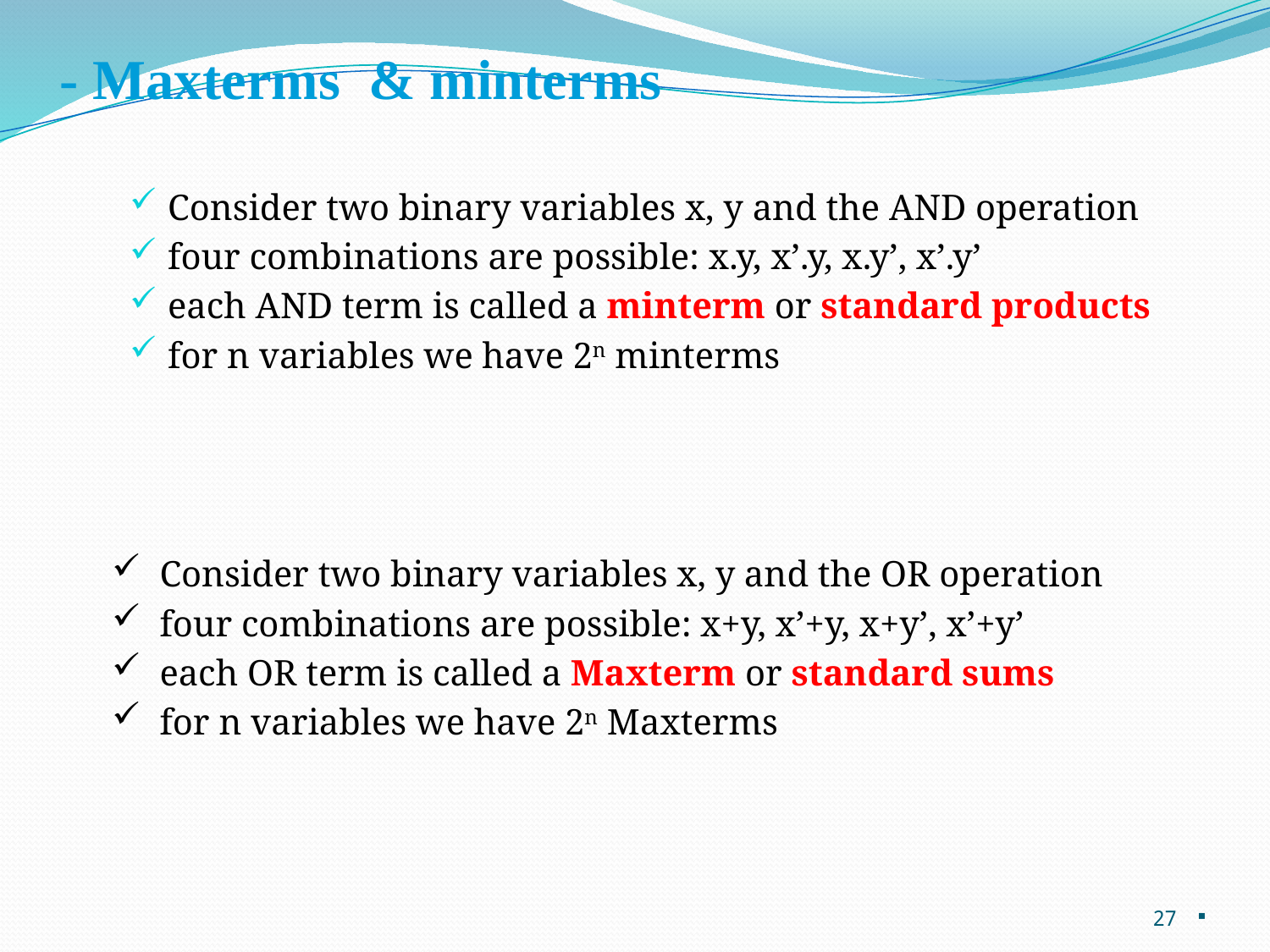

# - Maxterms  & minterms
Consider two binary variables x, y and the AND operation
four combinations are possible: x.y, x’.y, x.y’, x’.y’
each AND term is called a minterm or standard products
for n variables we have 2n minterms

Consider two binary variables x, y and the OR operation
four combinations are possible: x+y, x’+y, x+y’, x’+y’
each OR term is called a Maxterm or standard sums
for n variables we have 2n Maxterms

27